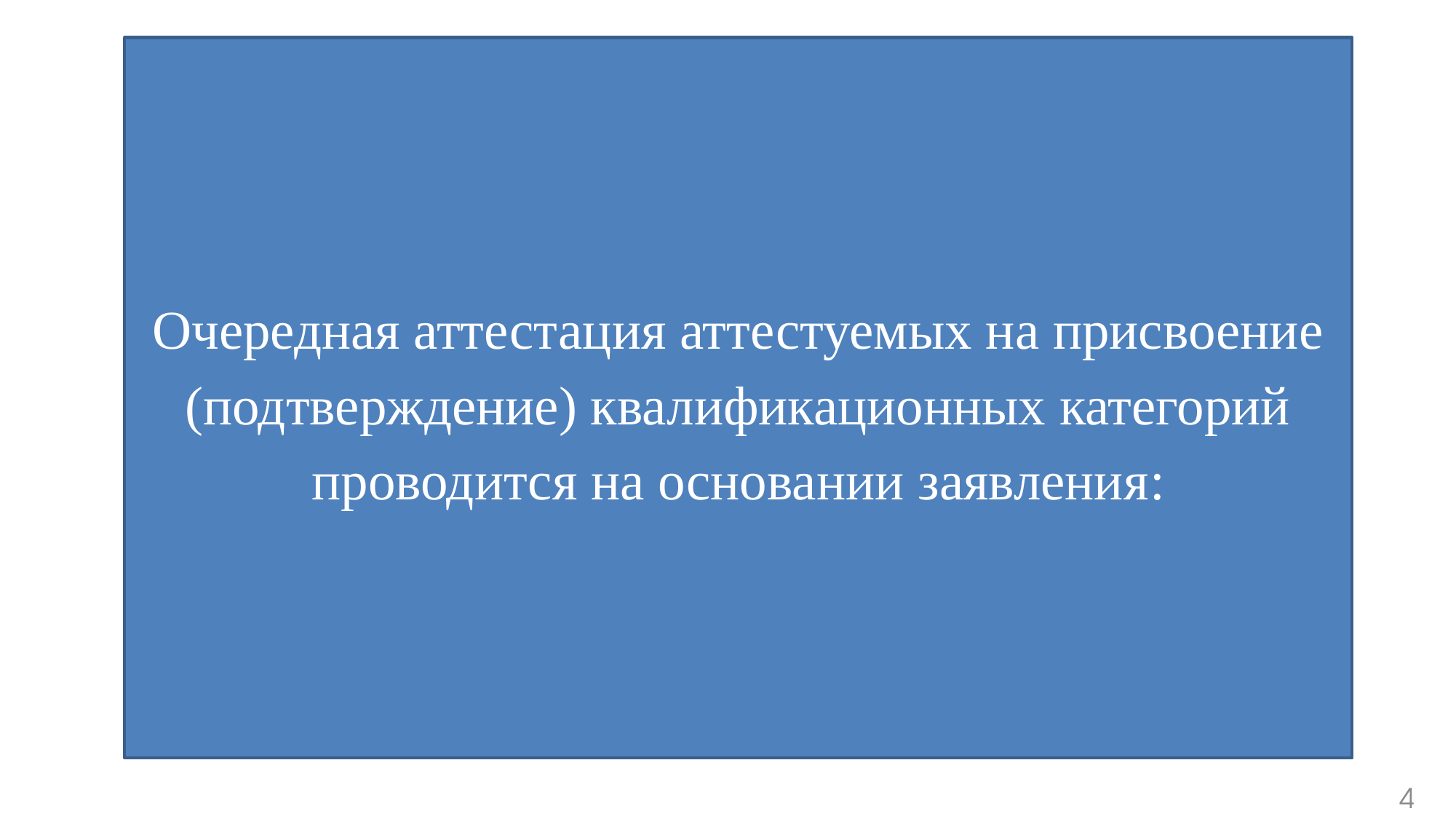

Очередная аттестация аттестуемых на присвоение (подтверждение) квалификационных категорий проводится на основании заявления:
4